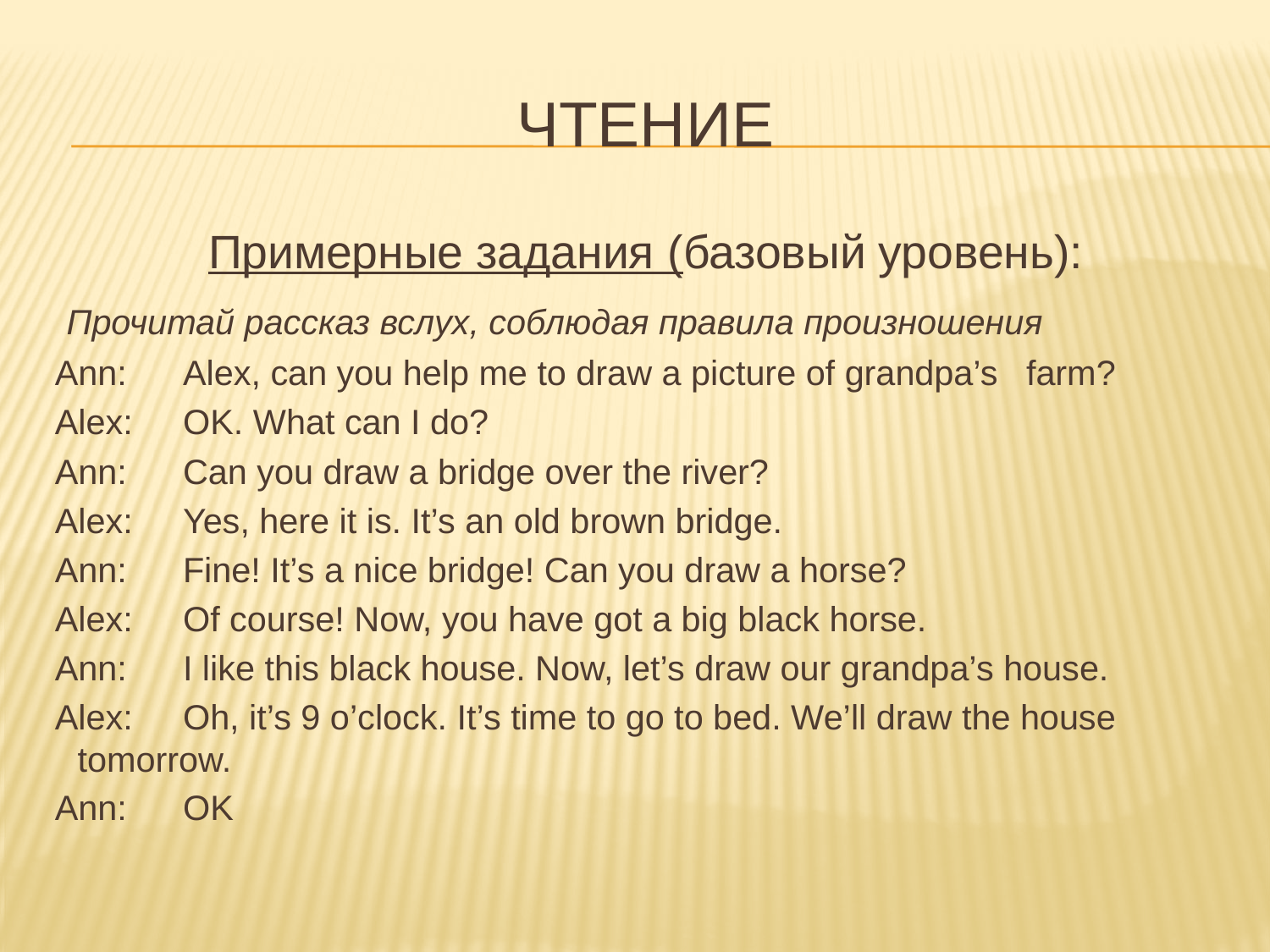

# чтение
Примерные задания (базовый уровень):
 Прочитай рассказ вслух, соблюдая правила произношения
Ann:  	Alex, can you help me to draw a picture of grandpa’s 	farm?
Alex: 	OK. What can I do?
Ann:	Can you draw a bridge over the river?
Alex: 	Yes, here it is. It’s an old brown bridge.
Ann:	Fine! It’s a nice bridge! Can you draw a horse?
Alex:	Of course! Now, you have got a big black horse.
Ann:	I like this black house. Now, let’s draw our grandpa’s house.
Alex: 	Oh, it’s 9 o’clock. It’s time to go to bed. We’ll draw the house 	tomorrow.
Ann:	OK